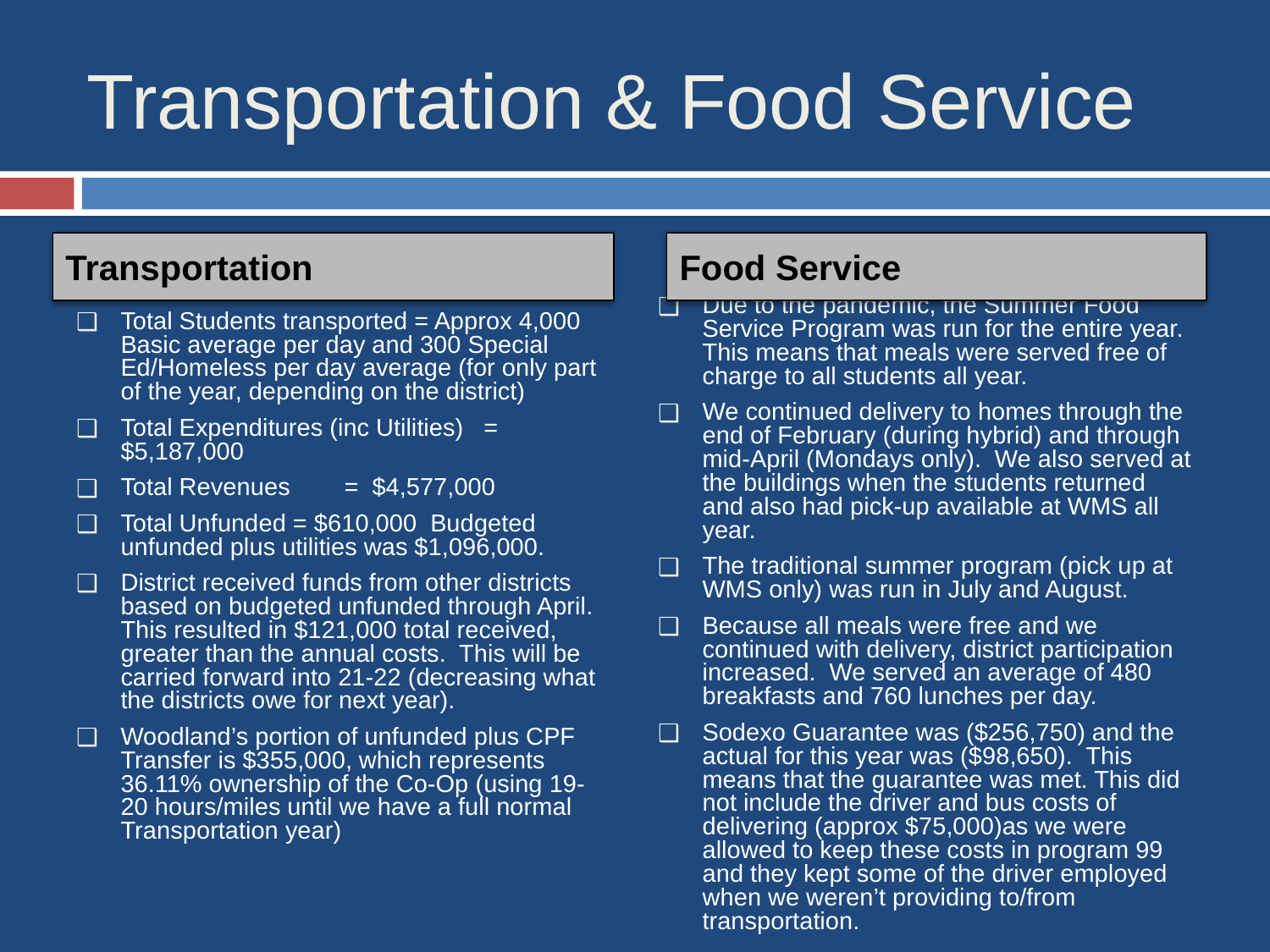

# Transportation & Food Service
Transportation
Food Service
Due to the pandemic, the Summer Food Service Program was run for the entire year.  This means that meals were served free of charge to all students all year.
We continued delivery to homes through the end of February (during hybrid) and through  mid-April (Mondays only).  We also served at the buildings when the students returned and also had pick-up available at WMS all year.
The traditional summer program (pick up at WMS only) was run in July and August.
Because all meals were free and we continued with delivery, district participation increased.  We served an average of 480 breakfasts and 760 lunches per day.
Sodexo Guarantee was ($256,750) and the actual for this year was ($98,650).  This means that the guarantee was met. This did not include the driver and bus costs of delivering (approx $75,000)as we were allowed to keep these costs in program 99 and they kept some of the driver employed when we weren’t providing to/from transportation.

Total Students transported = Approx 4,000 Basic average per day and 300 Special Ed/Homeless per day average (for only part of the year, depending on the district)
Total Expenditures (inc Utilities)   =  $5,187,000
Total Revenues        =  $4,577,000
Total Unfunded = $610,000  Budgeted unfunded plus utilities was $1,096,000.
District received funds from other districts based on budgeted unfunded through April.  This resulted in $121,000 total received, greater than the annual costs.  This will be carried forward into 21-22 (decreasing what the districts owe for next year).
Woodland’s portion of unfunded plus CPF Transfer is $355,000, which represents 36.11% ownership of the Co-Op (using 19-20 hours/miles until we have a full normal Transportation year)